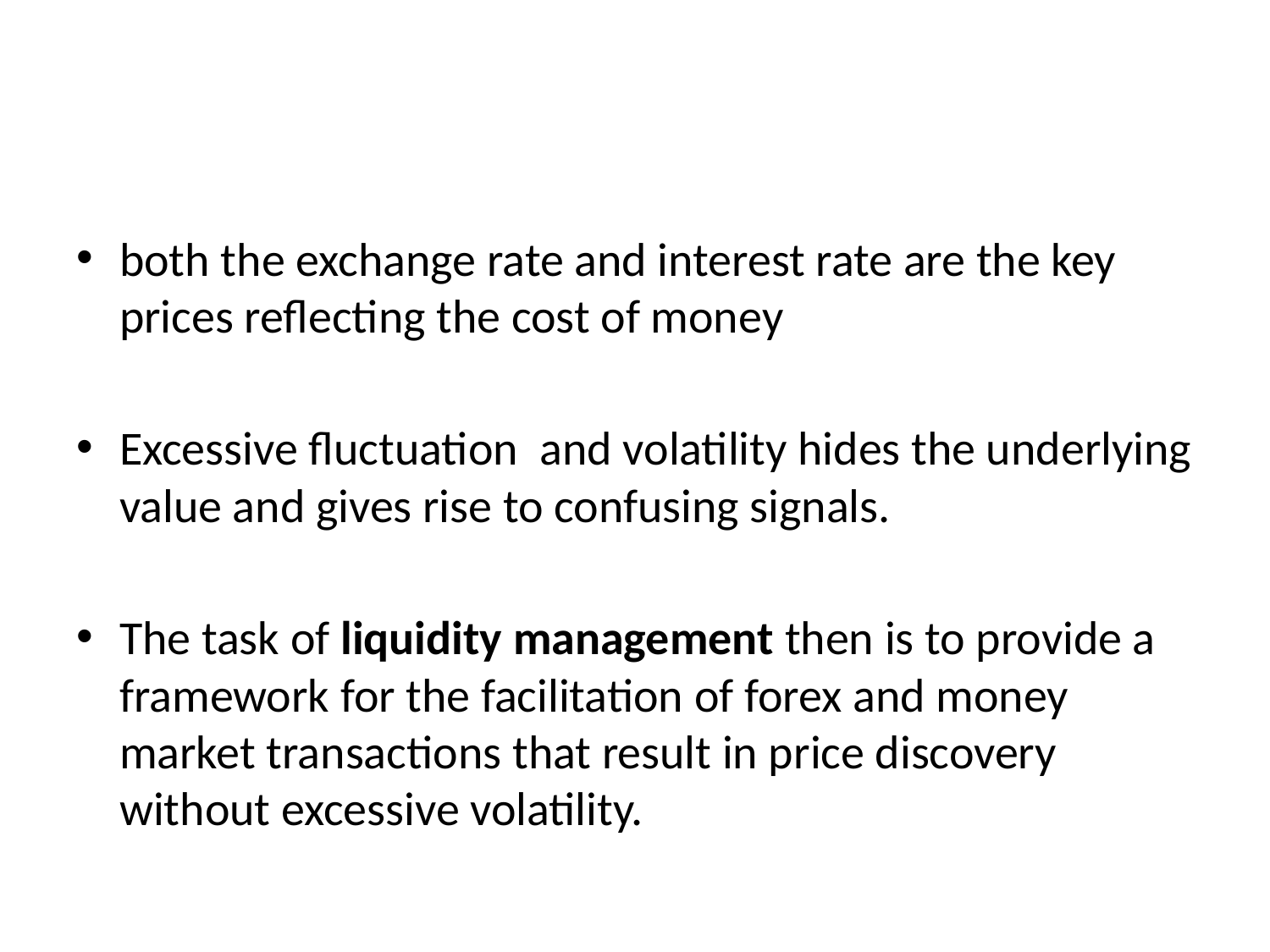

#
both the exchange rate and interest rate are the key prices reflecting the cost of money

Excessive fluctuation  and volatility hides the underlying value and gives rise to confusing signals.

The task of liquidity management then is to provide a framework for the facilitation of forex and money market transactions that result in price discovery without excessive volatility.